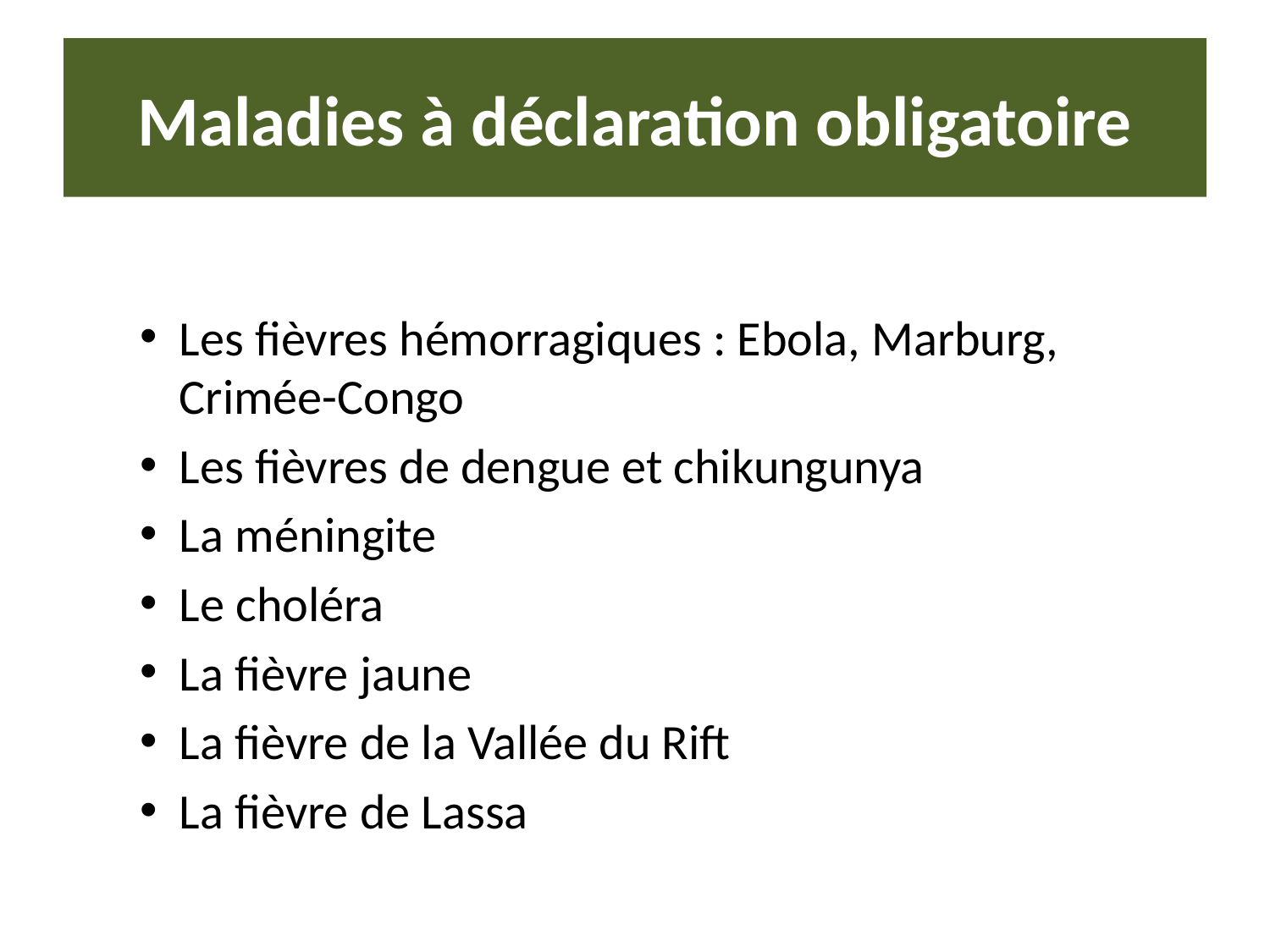

# Maladies à déclaration obligatoire

Les fièvres hémorragiques : Ebola, Marburg, Crimée-Congo
Les fièvres de dengue et chikungunya
La méningite
Le choléra
La fièvre jaune
La fièvre de la Vallée du Rift
La fièvre de Lassa